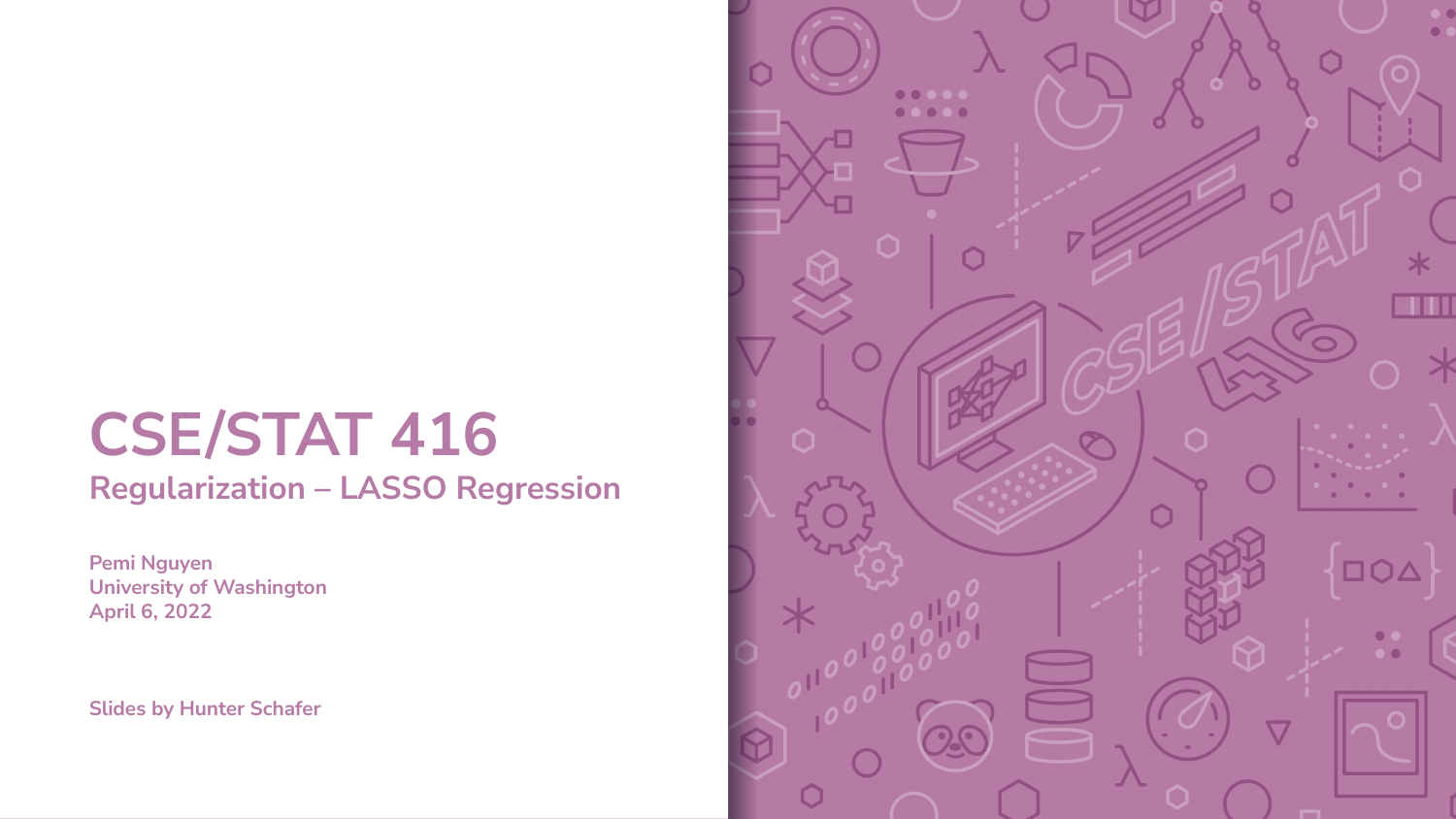

# CSE/STAT 416 Regularization – LASSO Regression Pemi Nguyen University of Washington April 6, 2022 Slides by Hunter Schafer